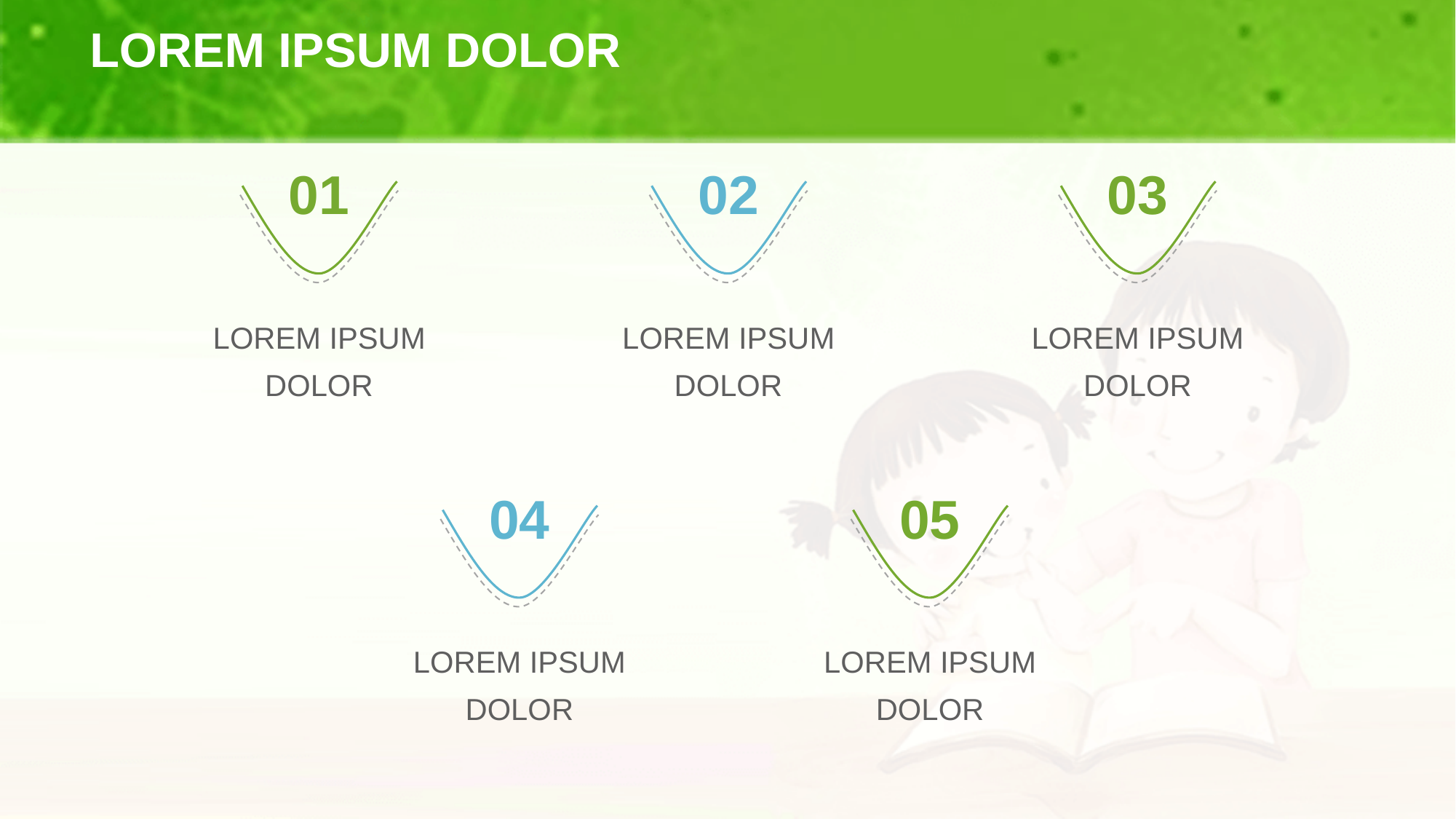

LOREM IPSUM DOLOR
03

01

02

LOREM IPSUM DOLOR
LOREM IPSUM DOLOR
LOREM IPSUM DOLOR
04

05

LOREM IPSUM DOLOR
LOREM IPSUM DOLOR